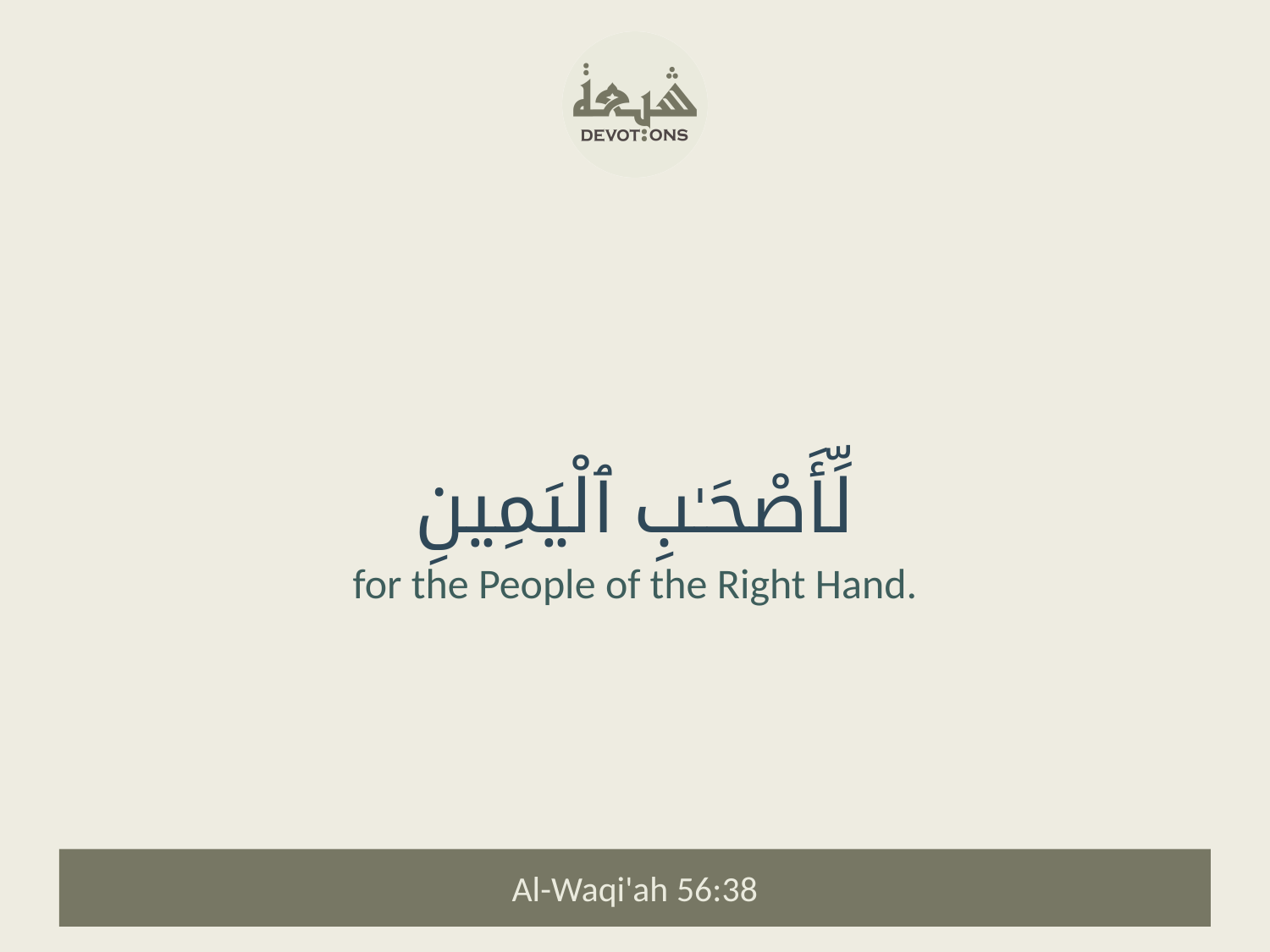

لِّأَصْحَـٰبِ ٱلْيَمِينِ
for the People of the Right Hand.
Al-Waqi'ah 56:38